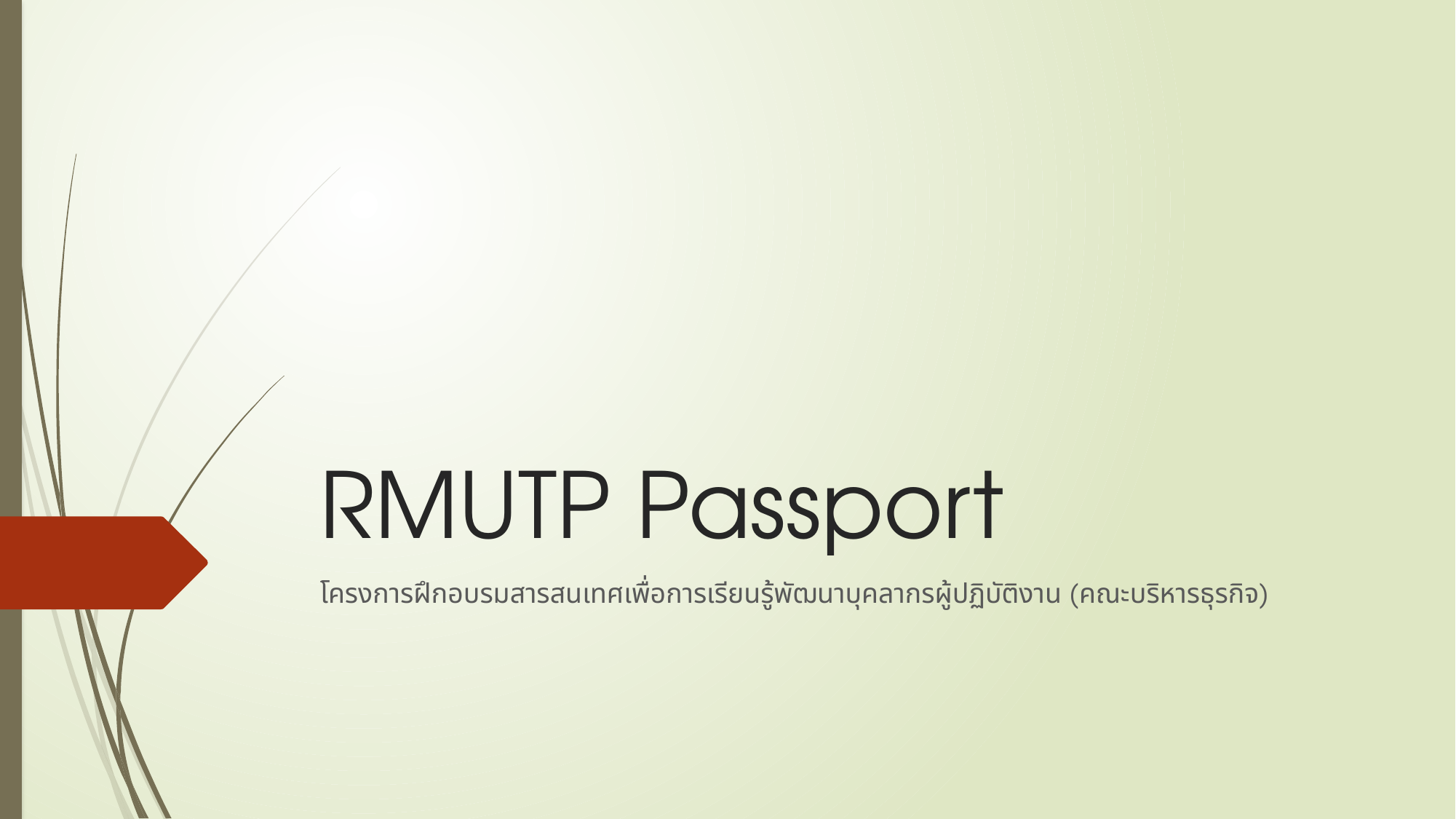

# RMUTP Passport
โครงการฝึกอบรมสารสนเทศเพื่อการเรียนรู้พัฒนาบุคลากรผู้ปฏิบัติงาน (คณะบริหารธุรกิจ)